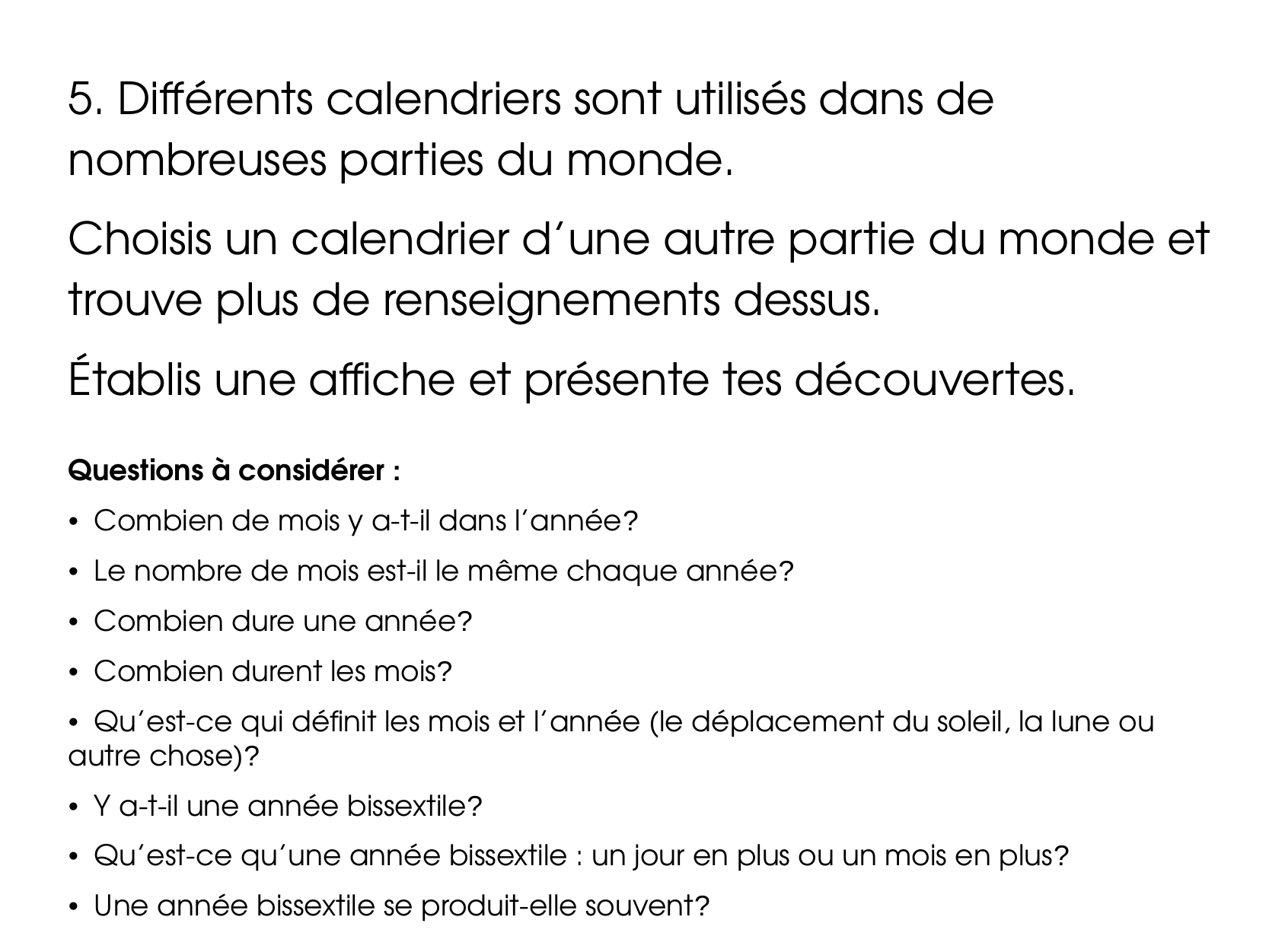

5. Différents calendriers sont utilisés dans de nombreuses parties du monde.
Choisis un calendrier d’une autre partie du monde et trouve plus de renseignements dessus.
Établis une affiche et présente tes découvertes.
Questions à considérer :
•  Combien de mois y a-t-il dans l’année?
•  Le nombre de mois est-il le même chaque année?
•  Combien dure une année?
•  Combien durent les mois?
•  Qu’est-ce qui définit les mois et l’année (le déplacement du soleil, la lune ou autre chose)?
•  Y a-t-il une année bissextile?
•  Qu’est-ce qu’une année bissextile : un jour en plus ou un mois en plus?
•  Une année bissextile se produit-elle souvent?